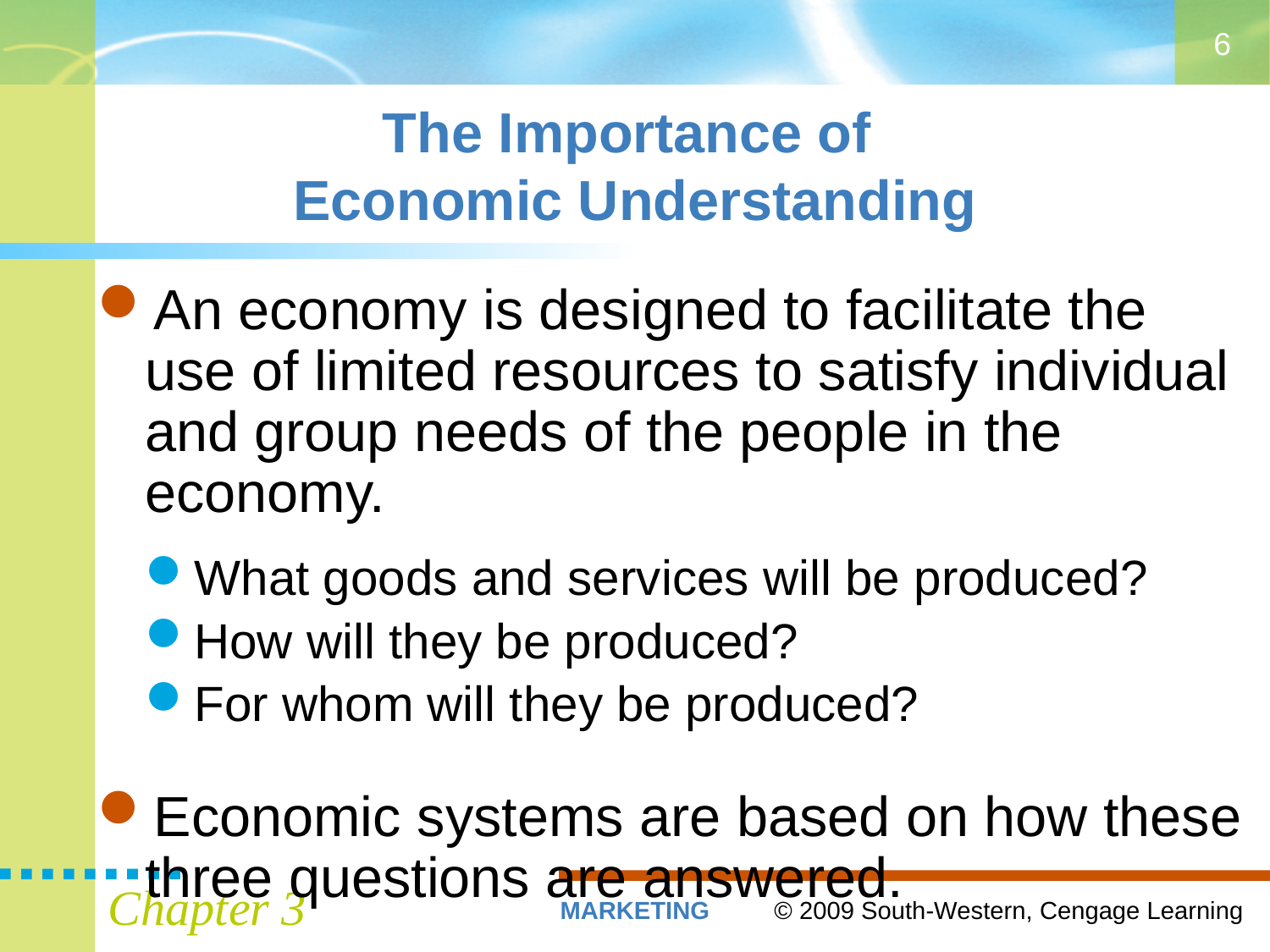

6
# The Importance of Economic Understanding
An economy is designed to facilitate the use of limited resources to satisfy individual and group needs of the people in the economy.

What goods and services will be produced?
How will they be produced?
For whom will they be produced?

Economic systems are based on how these three questions are answered.
Chapter 3